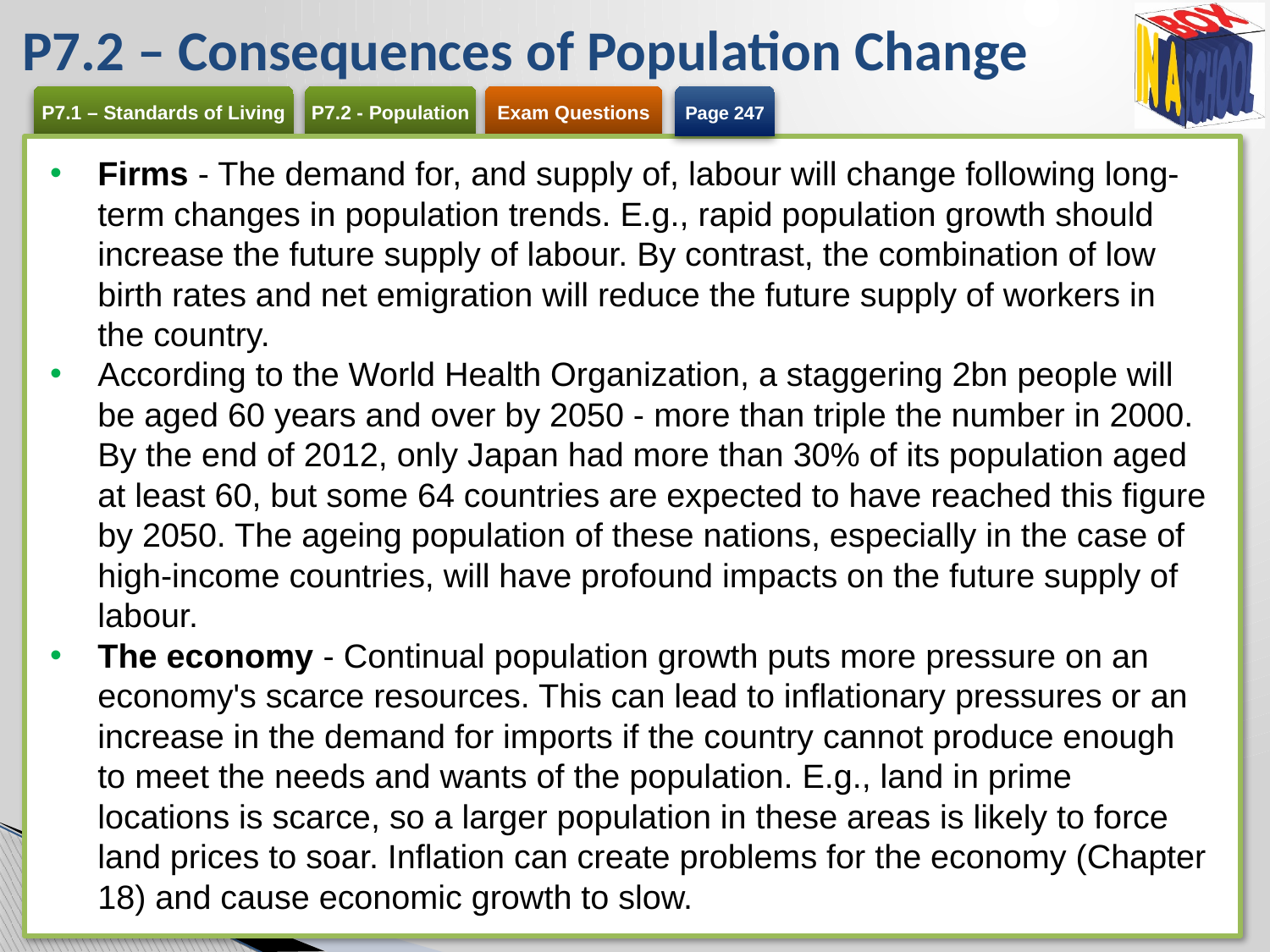

# P7.2 – Consequences of Population Change
Page 247
Firms - The demand for, and supply of, labour will change following long-term changes in population trends. E.g., rapid population growth should increase the future supply of labour. By contrast, the combination of low birth rates and net emigration will reduce the future supply of workers in the country.
According to the World Health Organization, a staggering 2bn people will be aged 60 years and over by 2050 - more than triple the number in 2000. By the end of 2012, only Japan had more than 30% of its population aged at least 60, but some 64 countries are expected to have reached this figure by 2050. The ageing population of these nations, especially in the case of high-income countries, will have profound impacts on the future supply of labour.
The economy - Continual population growth puts more pressure on an economy's scarce resources. This can lead to inflationary pressures or an increase in the demand for imports if the country cannot produce enough to meet the needs and wants of the population. E.g., land in prime locations is scarce, so a larger population in these areas is likely to force land prices to soar. Inflation can create problems for the economy (Chapter 18) and cause economic growth to slow.